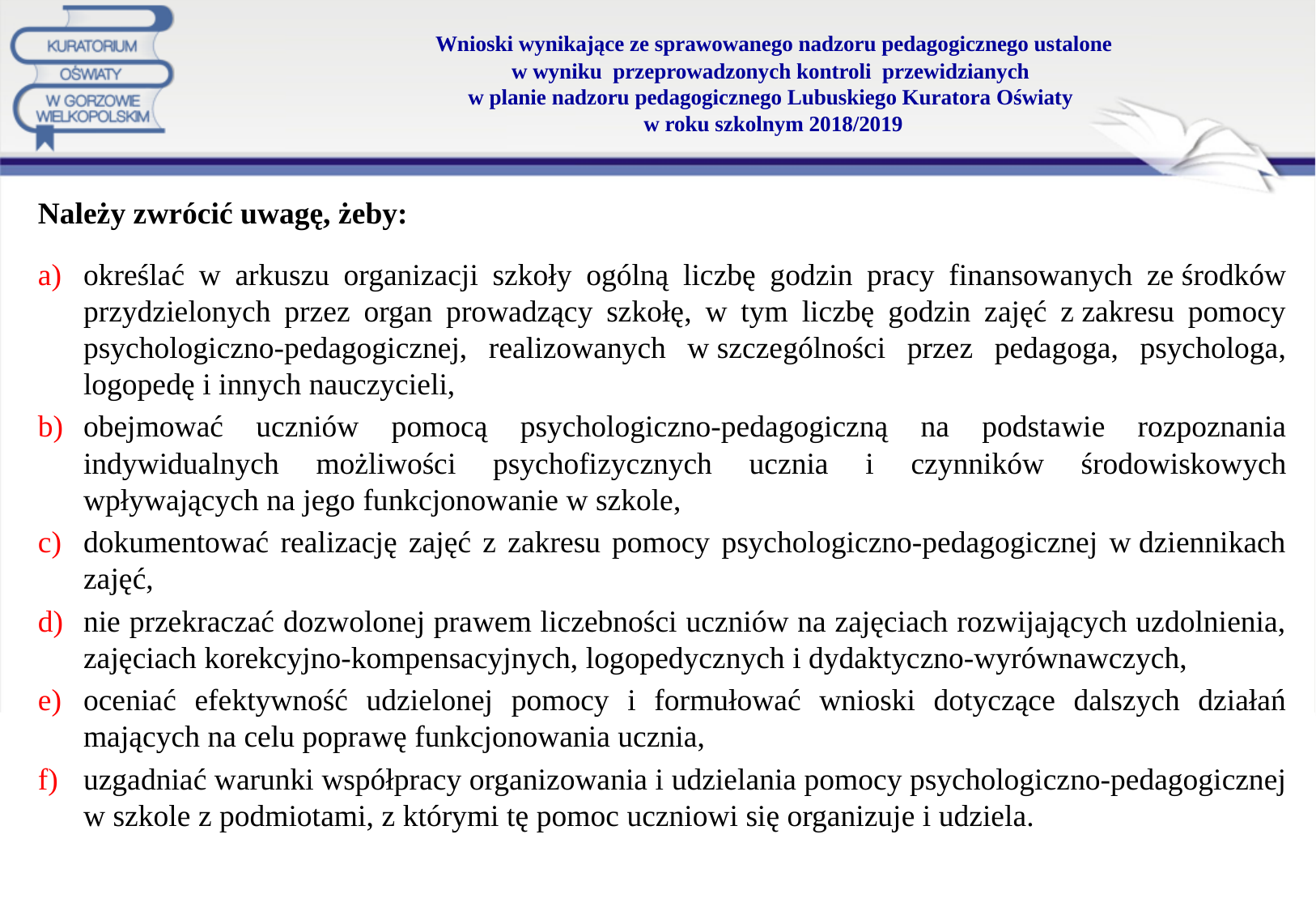

# Wnioski wynikające ze sprawowanego nadzoru pedagogicznego ustalone w wyniku  przeprowadzonych kontroli  przewidzianych w planie nadzoru pedagogicznego Lubuskiego Kuratora Oświaty w roku szkolnym 2018/2019
Należy zwrócić uwagę, żeby:

określać w arkuszu organizacji szkoły ogólną liczbę godzin pracy finansowanych ze środków przydzielonych przez organ prowadzący szkołę, w tym liczbę godzin zajęć z zakresu pomocy psychologiczno-pedagogicznej, realizowanych w szczególności przez pedagoga, psychologa, logopedę i innych nauczycieli,
obejmować uczniów pomocą psychologiczno-pedagogiczną na podstawie rozpoznania indywidualnych możliwości psychofizycznych ucznia i czynników środowiskowych wpływających na jego funkcjonowanie w szkole,
dokumentować realizację zajęć z zakresu pomocy psychologiczno-pedagogicznej w dziennikach zajęć,
nie przekraczać dozwolonej prawem liczebności uczniów na zajęciach rozwijających uzdolnienia, zajęciach korekcyjno-kompensacyjnych, logopedycznych i dydaktyczno-wyrównawczych,
oceniać efektywność udzielonej pomocy i formułować wnioski dotyczące dalszych działań mających na celu poprawę funkcjonowania ucznia,
uzgadniać warunki współpracy organizowania i udzielania pomocy psychologiczno-pedagogicznej w szkole z podmiotami, z którymi tę pomoc uczniowi się organizuje i udziela.

21